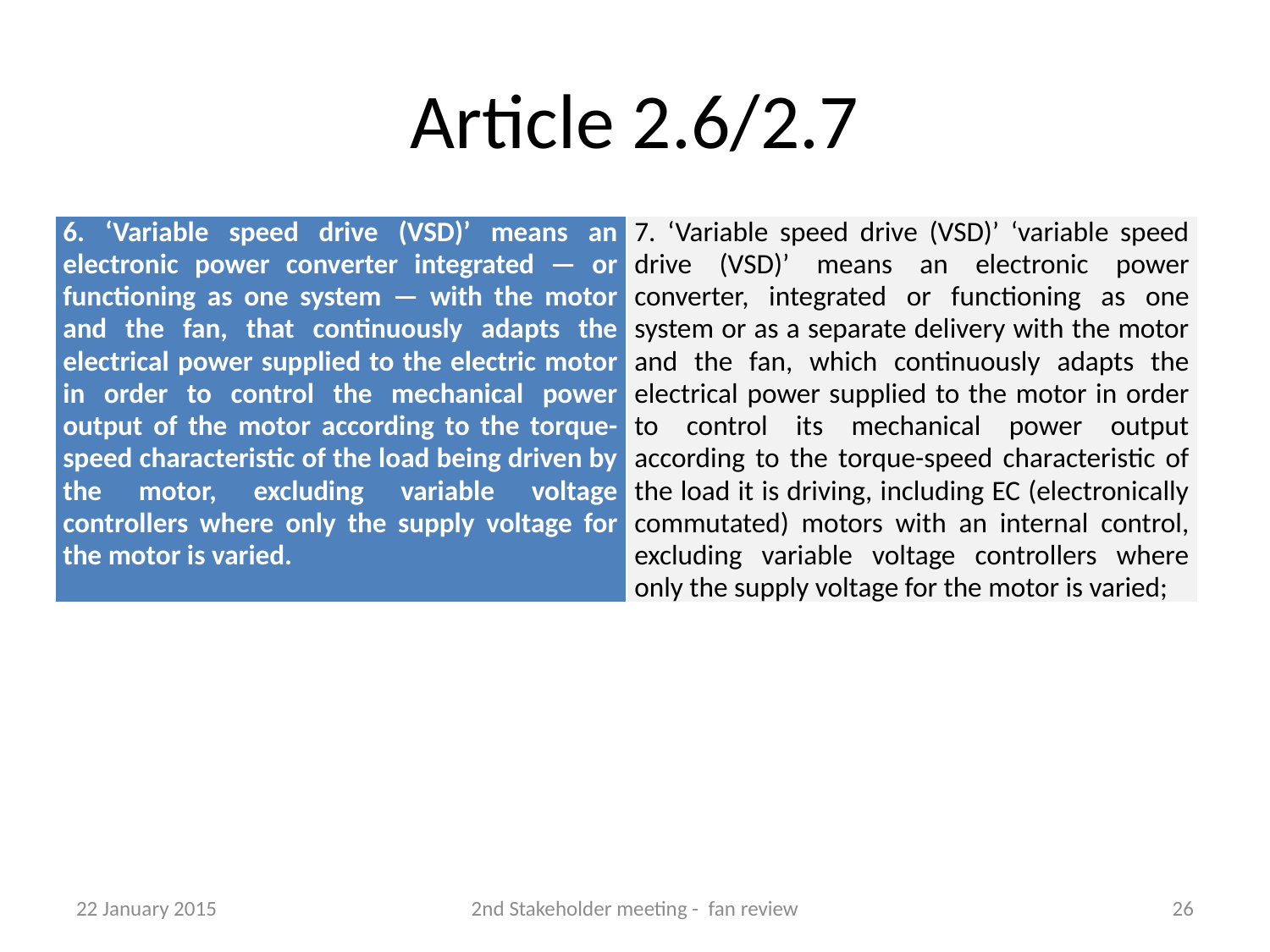

# Article 2.6/2.7
| 6. ‘Variable speed drive (VSD)’ means an electronic power converter integrated — or functioning as one system — with the motor and the fan, that continuously adapts the electrical power supplied to the electric motor in order to control the mechanical power output of the motor according to the torque-speed characteristic of the load being driven by the motor, excluding variable voltage controllers where only the supply voltage for the motor is varied. | 7. ‘Variable speed drive (VSD)’ ‘variable speed drive (VSD)’ means an electronic power converter, integrated or functioning as one system or as a separate delivery with the motor and the fan, which continuously adapts the electrical power supplied to the motor in order to control its mechanical power output according to the torque-speed characteristic of the load it is driving, including EC (electronically commutated) motors with an internal control, excluding variable voltage controllers where only the supply voltage for the motor is varied; |
| --- | --- |
22 January 2015
2nd Stakeholder meeting -  fan review
26